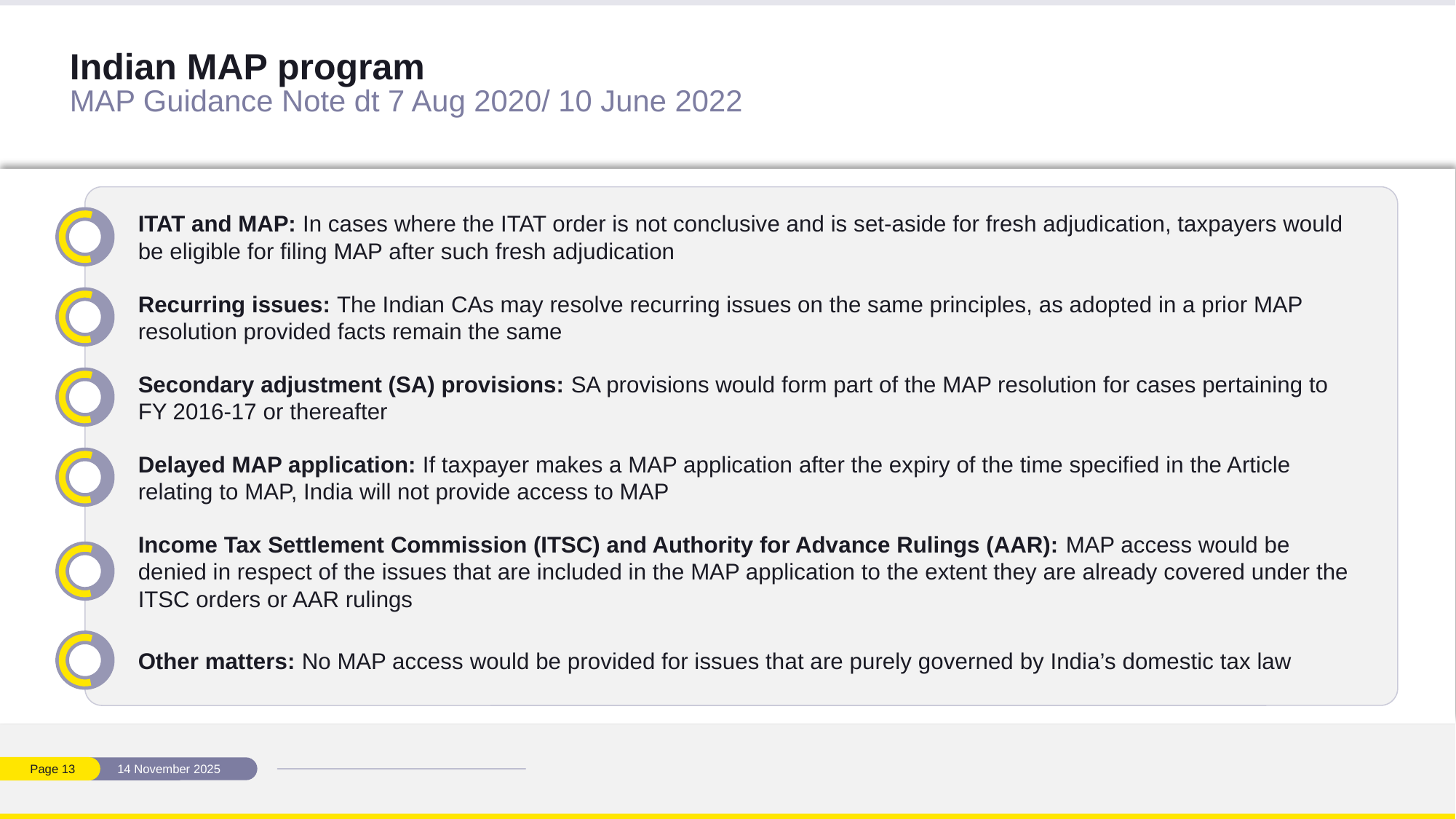

# Indian MAP program MAP Guidance Note dt 7 Aug 2020/ 10 June 2022

ITAT and MAP: In cases where the ITAT order is not conclusive and is set-aside for fresh adjudication, taxpayers would be eligible for filing MAP after such fresh adjudication

Recurring issues: The Indian CAs may resolve recurring issues on the same principles, as adopted in a prior MAP resolution provided facts remain the same

Secondary adjustment (SA) provisions: SA provisions would form part of the MAP resolution for cases pertaining to FY 2016-17 or thereafter

Delayed MAP application: If taxpayer makes a MAP application after the expiry of the time specified in the Article relating to MAP, India will not provide access to MAP

Income Tax Settlement Commission (ITSC) and Authority for Advance Rulings (AAR): MAP access would be denied in respect of the issues that are included in the MAP application to the extent they are already covered under the ITSC orders or AAR rulings

Other matters: No MAP access would be provided for issues that are purely governed by India’s domestic tax law